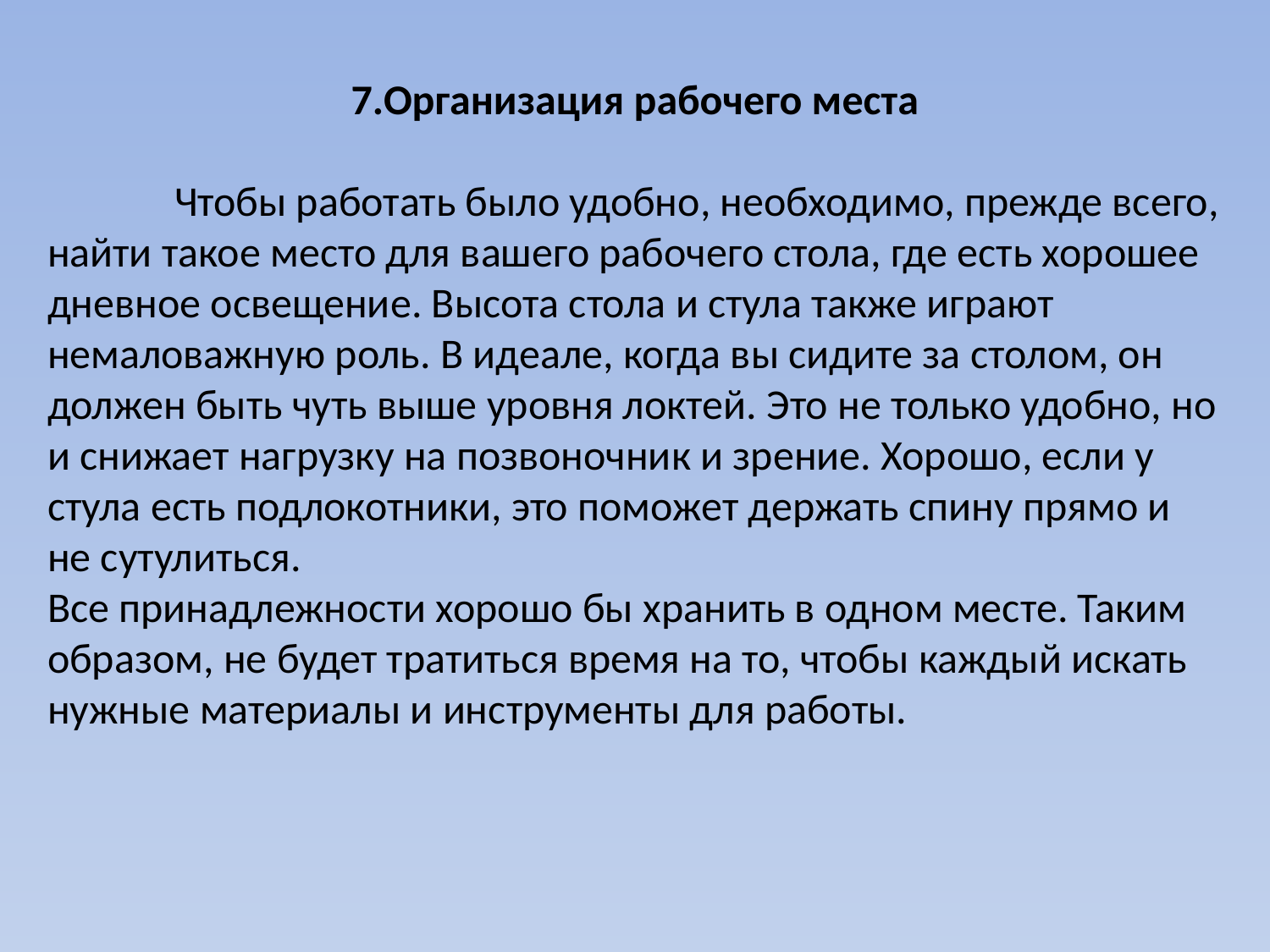

7.Организация рабочего места

	Чтобы работать было удобно, необходимо, прежде всего, найти такое место для вашего рабочего стола, где есть хорошее дневное освещение. Высота стола и стула также играют немаловажную роль. В идеале, когда вы сидите за столом, он должен быть чуть выше уровня локтей. Это не только удобно, но и снижает нагрузку на позвоночник и зрение. Хорошо, если у стула есть подлокотники, это поможет держать спину прямо и не сутулиться.
Все принадлежности хорошо бы хранить в одном месте. Таким образом, не будет тратиться время на то, чтобы каждый искать нужные материалы и инструменты для работы.